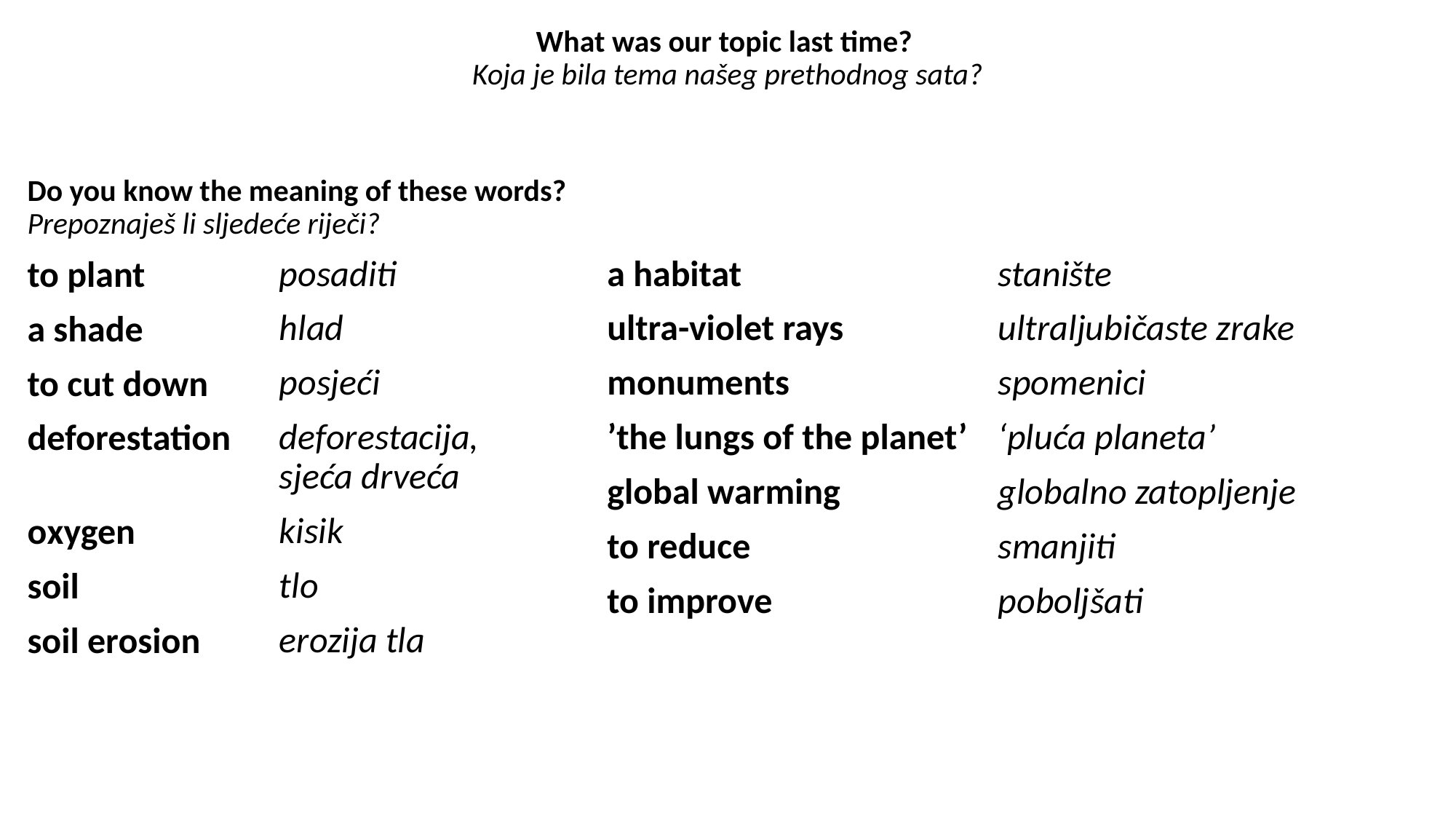

What was our topic last time?
Koja je bila tema našeg prethodnog sata?
Do you know the meaning of these words?
Prepoznaješ li sljedeće riječi?
to plant
a shade
to cut down
deforestation
oxygen
soil
soil erosion
posaditi
hlad
posjeći
deforestacija,
sjeća drveća
kisik
tlo
erozija tla
a habitat
ultra-violet rays
monuments
’the lungs of the planet’
global warming
to reduce
to improve
stanište
ultraljubičaste zrake
spomenici
‘pluća planeta’
globalno zatopljenje
smanjiti
poboljšati